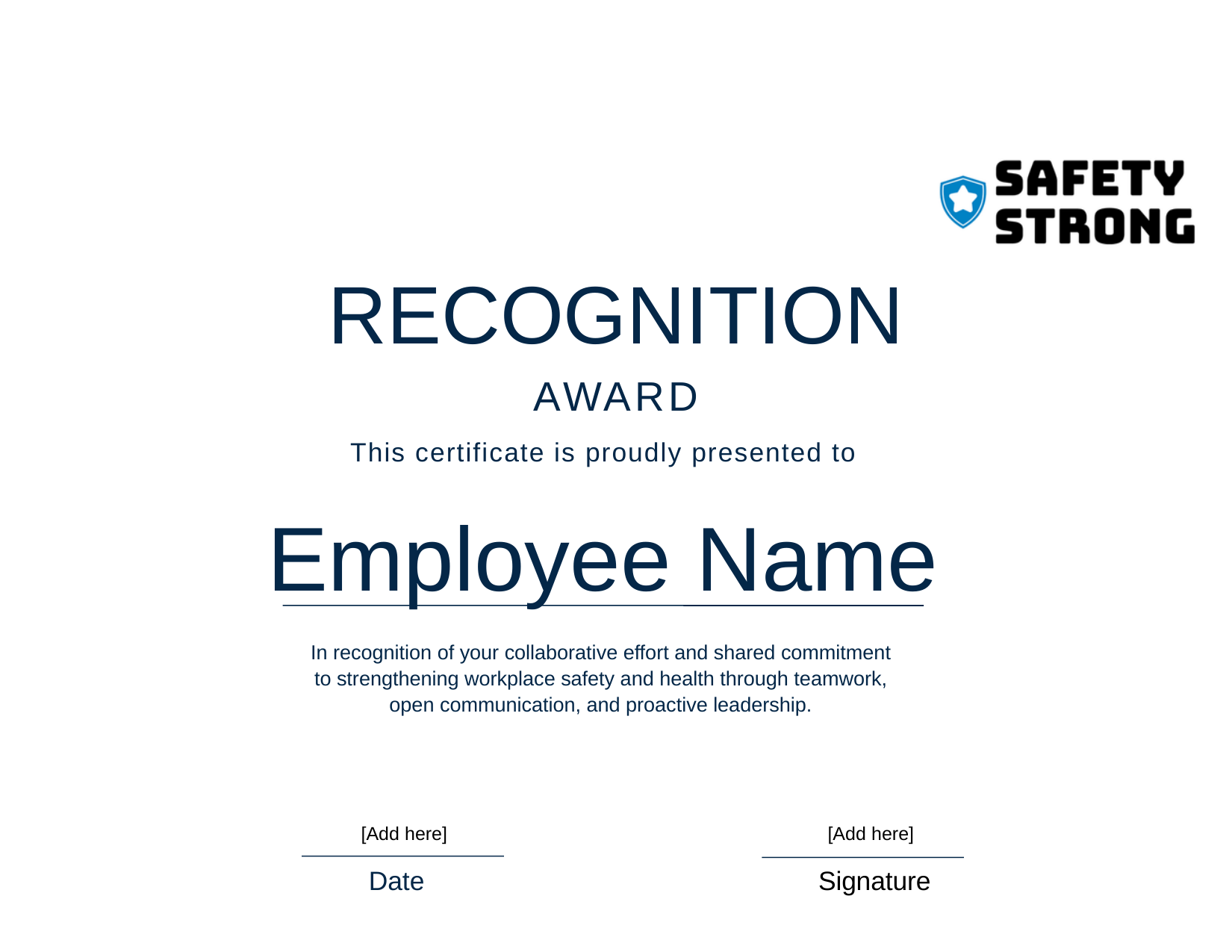

RECOGNITION
AWARD
This certificate is proudly presented to
Employee Name

In recognition of your collaborative effort and shared commitment to strengthening workplace safety and health through teamwork, open communication, and proactive leadership.

[Add here]
[Add here]

Date
Signature